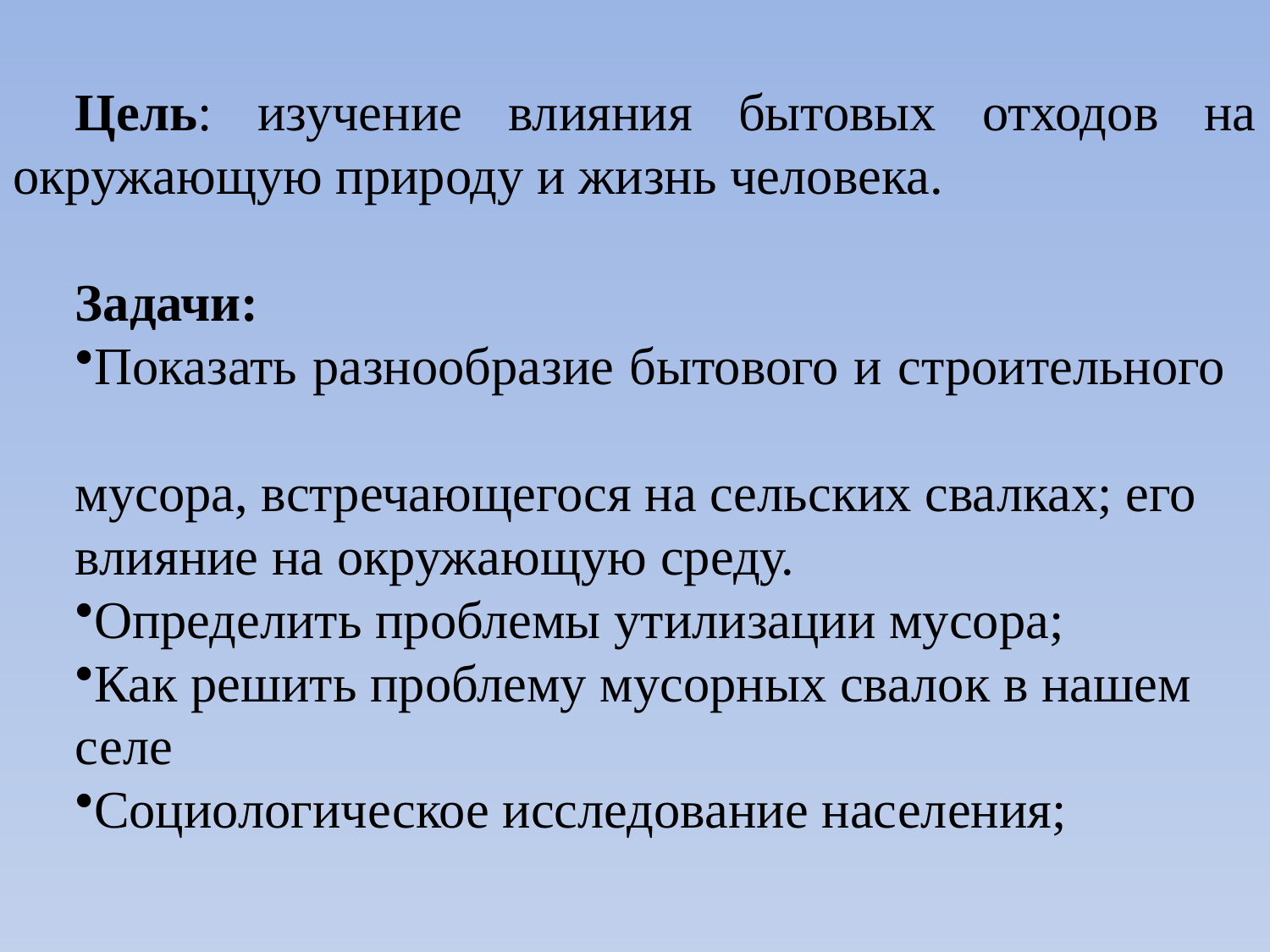

Цель: изучение влияния бытовых отходов на окружающую природу и жизнь человека.

Задачи:
Показать разнообразие бытового и строительного
мусора, встречающегося на сельских свалках; его
влияние на окружающую среду.
Определить проблемы утилизации мусора;
Как решить проблему мусорных свалок в нашем
селе
Социологическое исследование населения;